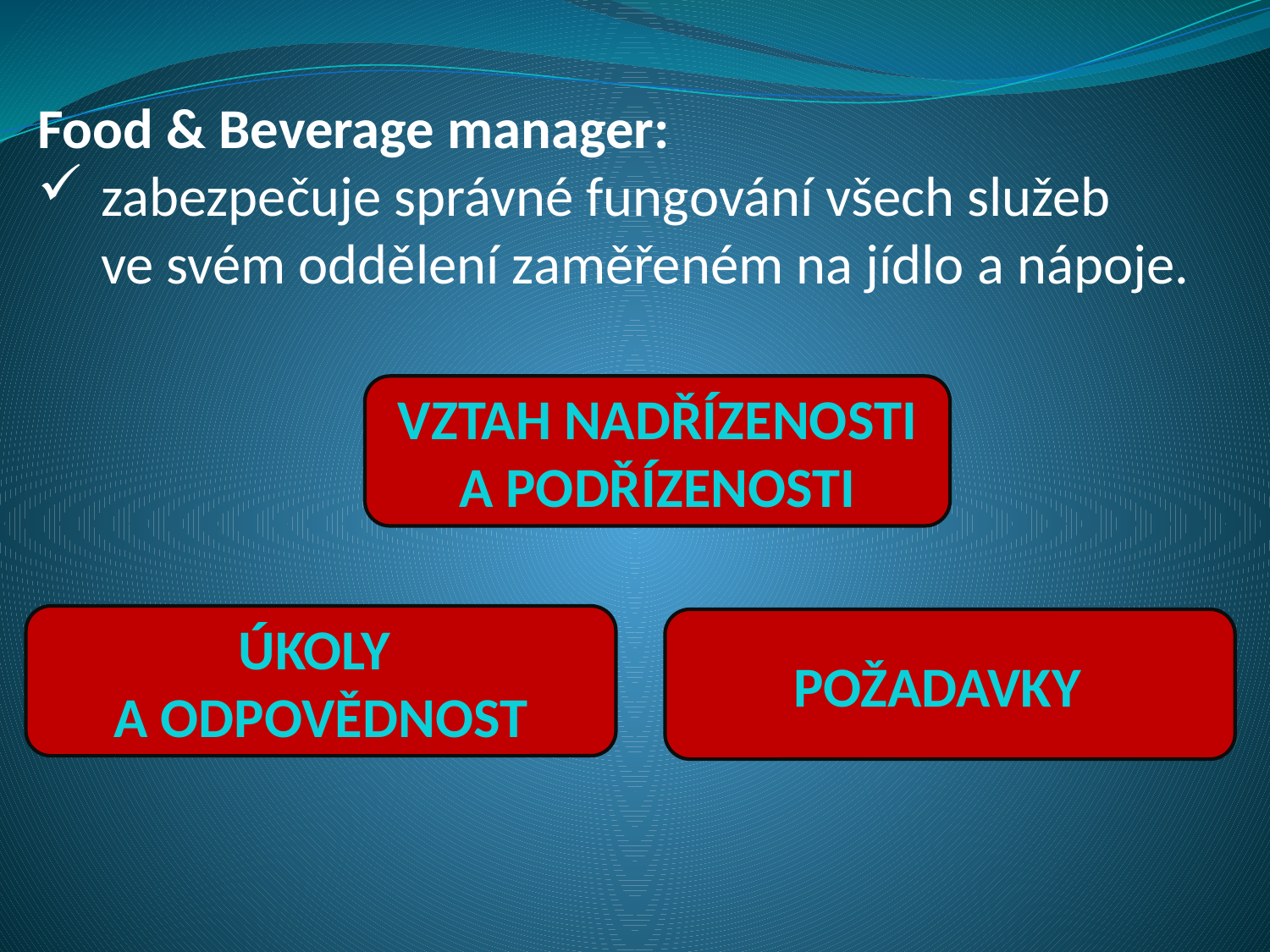

Food & Beverage manager:
zabezpečuje správné fungování všech služeb
ve svém oddělení zaměřeném na jídlo a nápoje.

VZTAH NADŘÍZENOSTI A PODŘÍZENOSTI
ÚKOLY
A ODPOVĚDNOST

POŽADAVKY